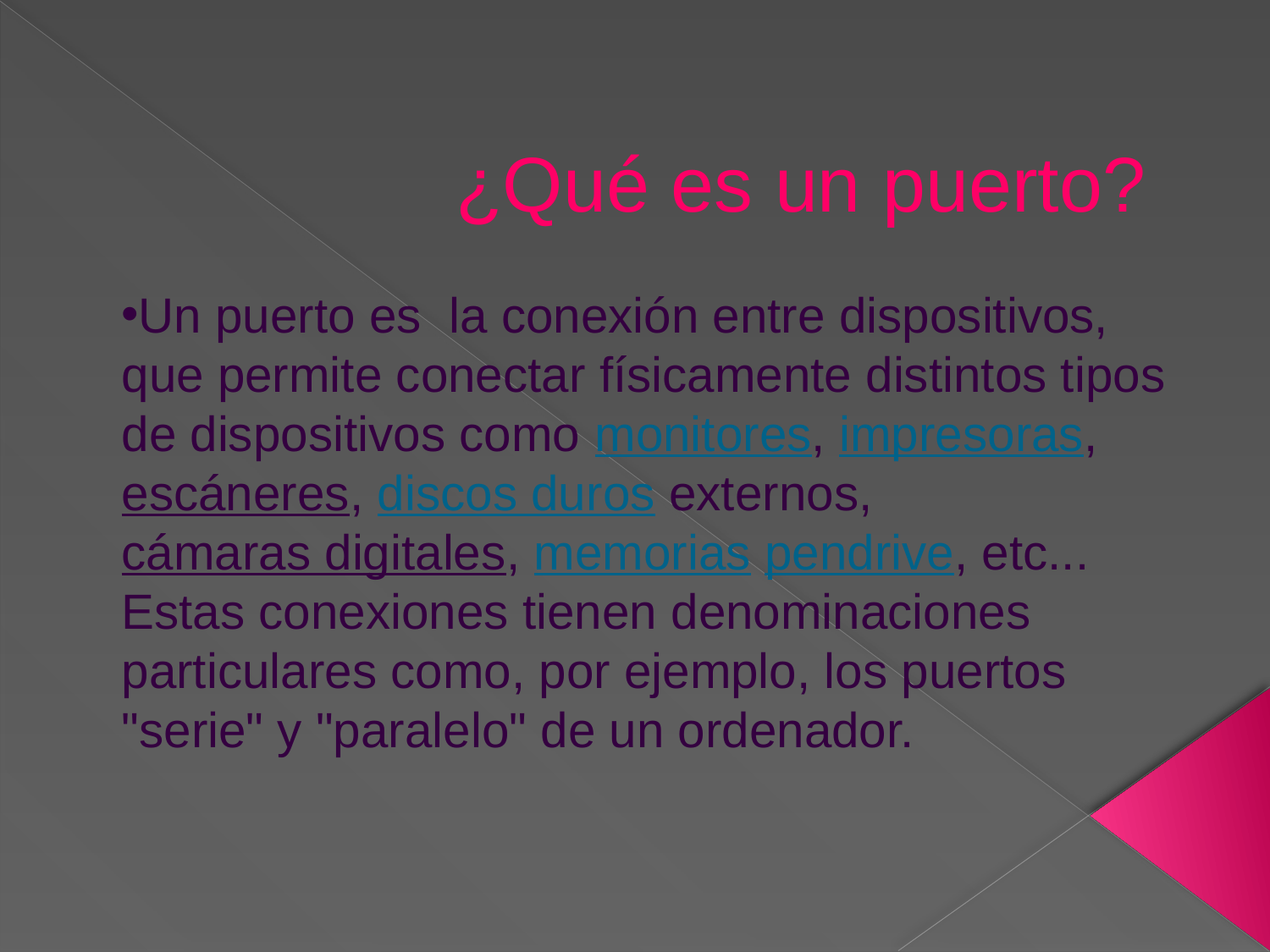

# ¿Qué es un puerto?
Un puerto es  la conexión entre dispositivos, que permite conectar físicamente distintos tipos de dispositivos como monitores, impresoras, escáneres, discos duros externos, cámaras digitales, memorias pendrive, etc... Estas conexiones tienen denominaciones particulares como, por ejemplo, los puertos "serie" y "paralelo" de un ordenador.